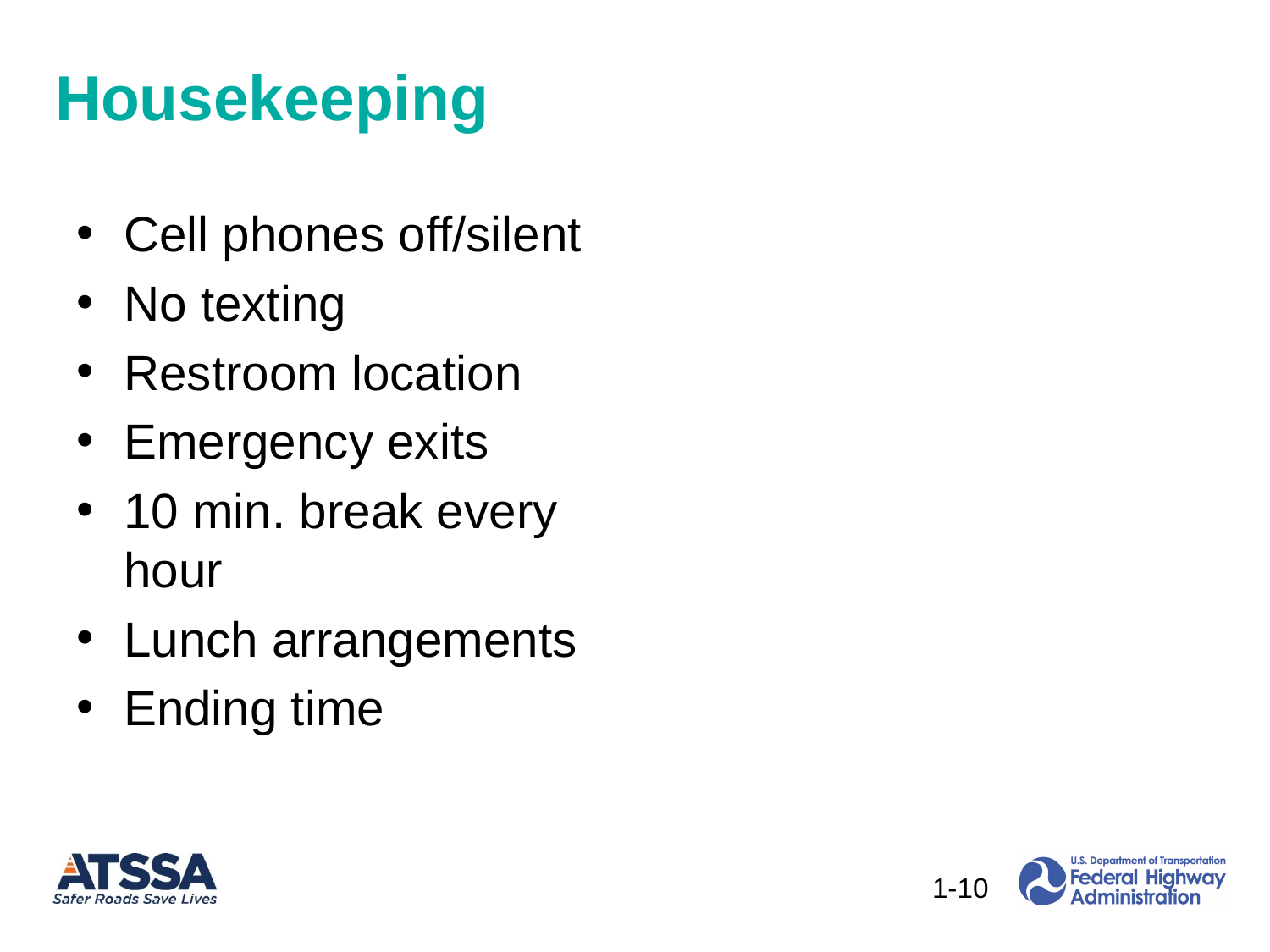

# Housekeeping
Cell phones off/silent
No texting
Restroom location
Emergency exits
10 min. break every hour
Lunch arrangements
Ending time